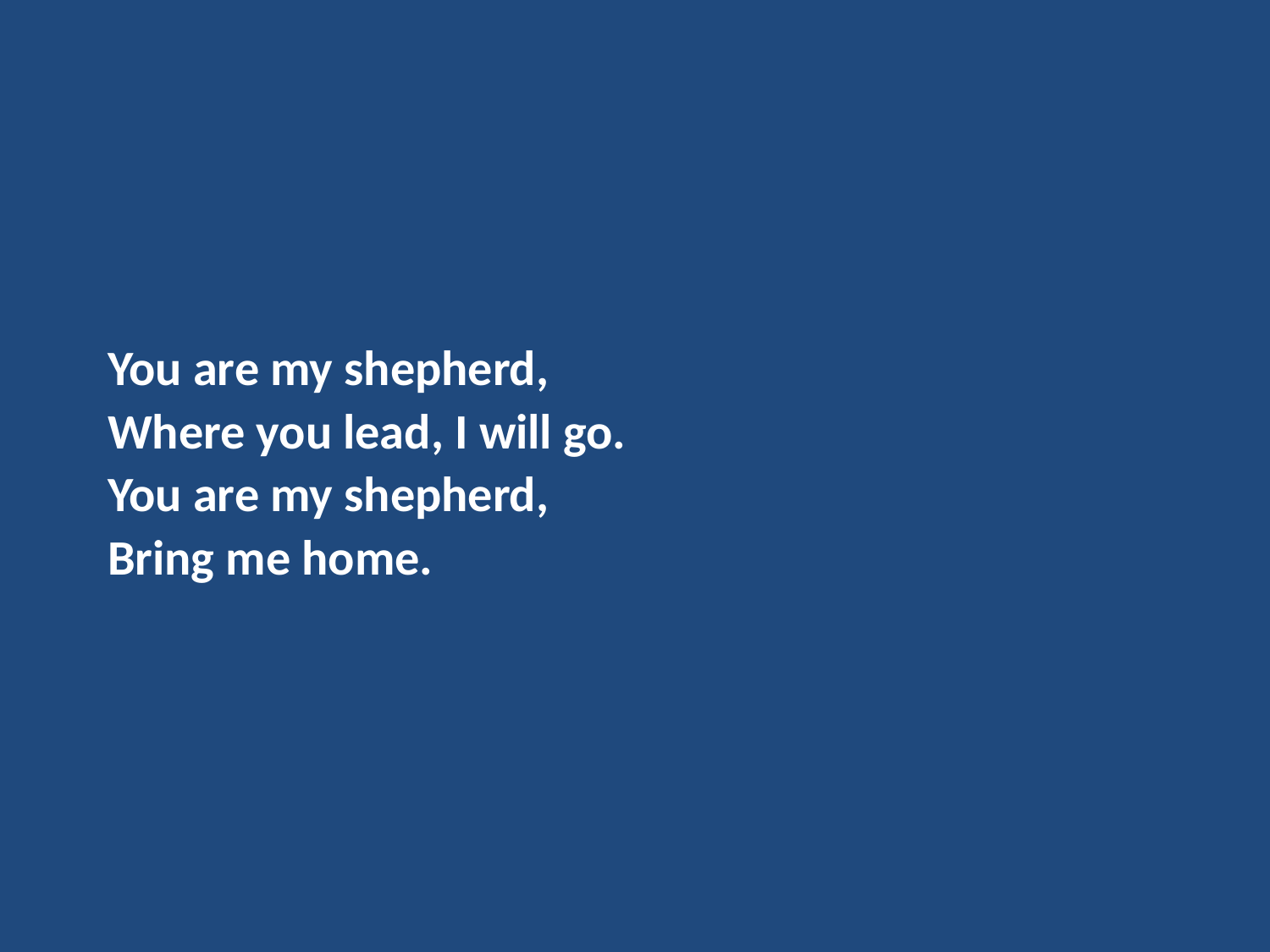

You are my shepherd,
Where you lead, I will go.
You are my shepherd,
Bring me home.